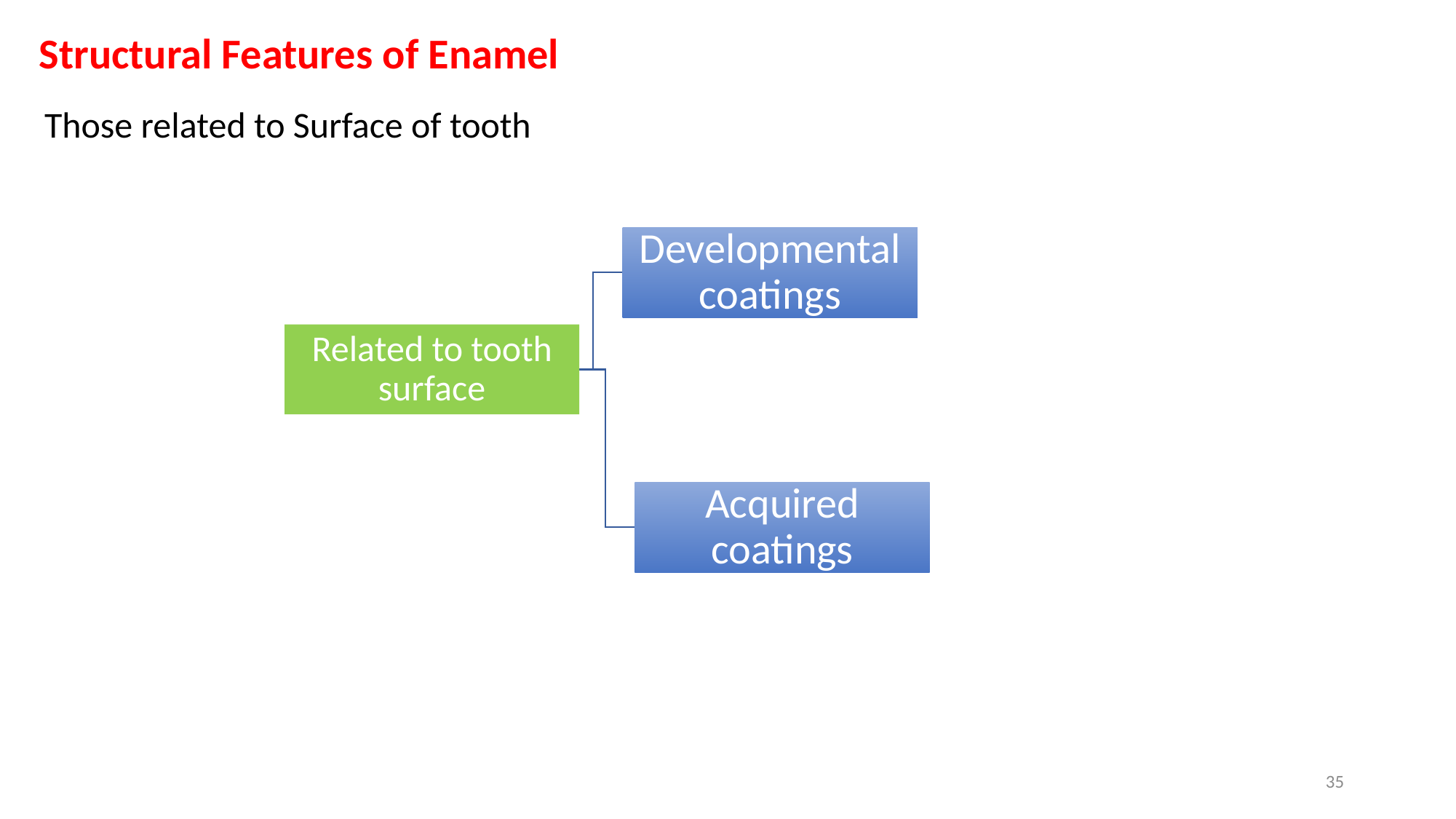

Structural Features of Enamel
Those related to Surface of tooth
Related to tooth surface
Developmental coatings
Acquired coatings
35